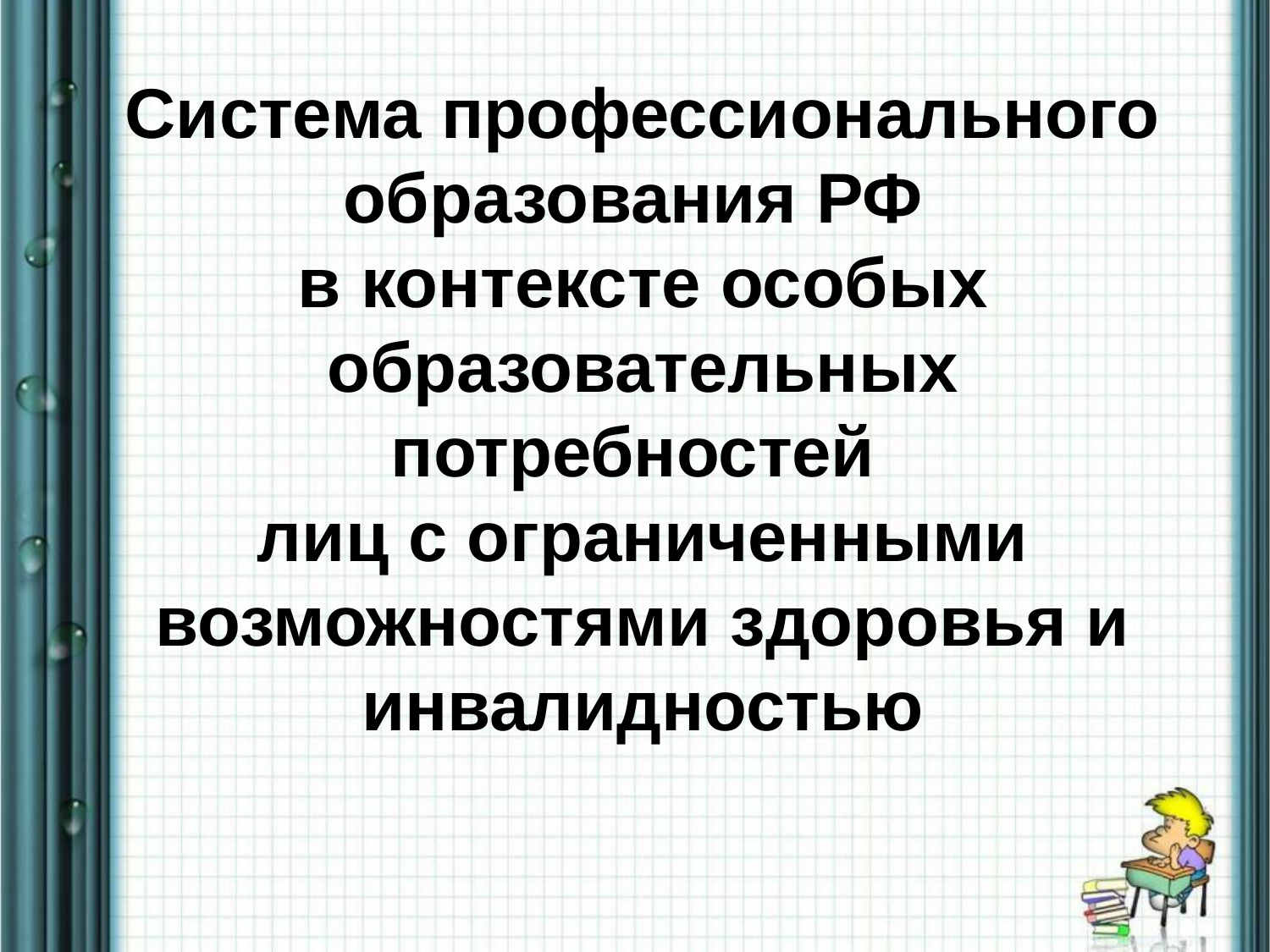

# Система профессионального образования РФ в контексте особых образовательных потребностей лиц с ограниченными возможностями здоровья и инвалидностью